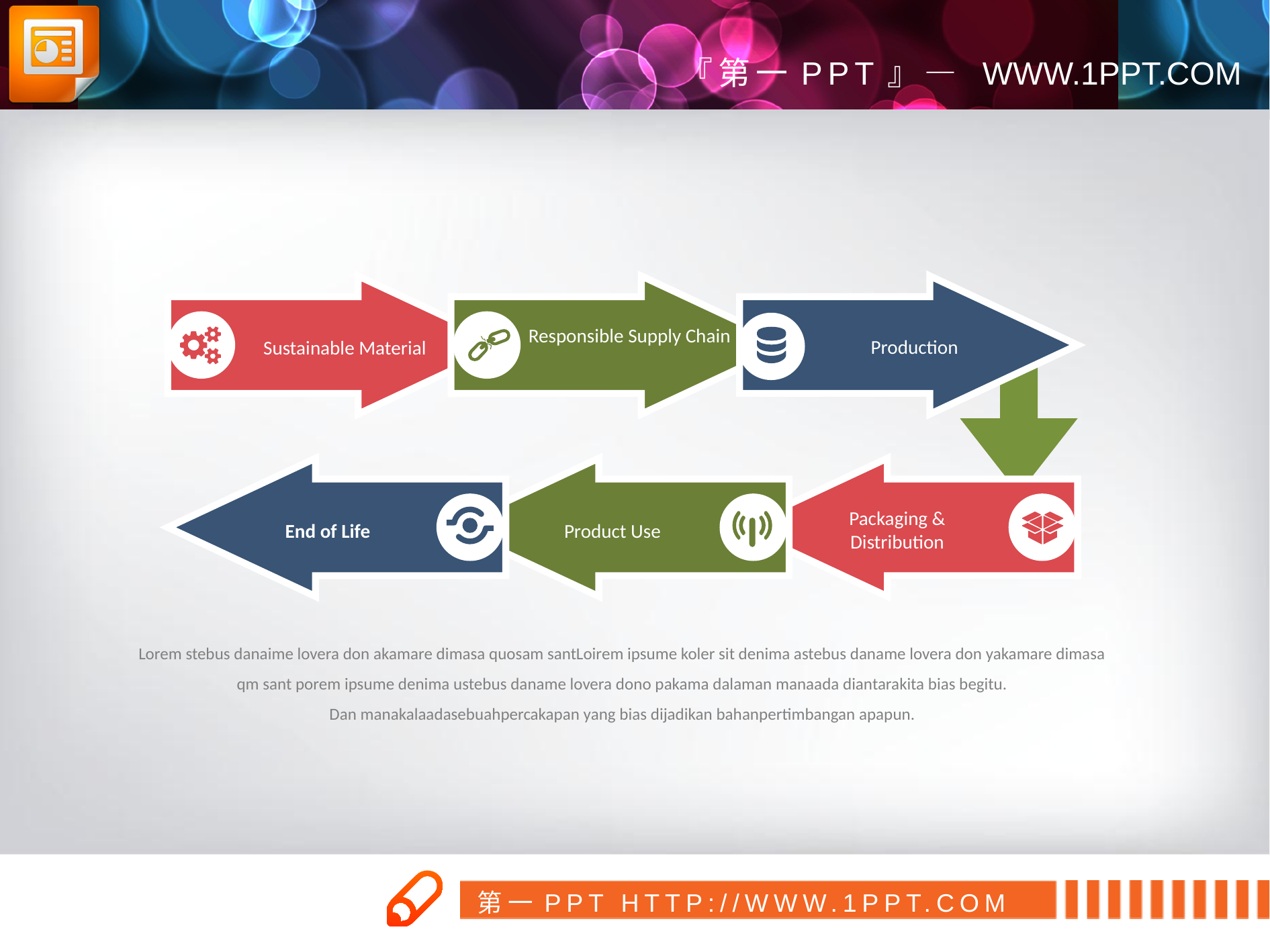

Sustainable Material

Responsible Supply Chain

Production

End of Life

Product Use

Packaging &
Distribution
Lorem stebus danaime lovera don akamare dimasa quosam santLoirem ipsume koler sit denima astebus daname lovera don yakamare dimasa qm sant porem ipsume denima ustebus daname lovera dono pakama dalaman manaada diantarakita bias begitu.
Dan manakalaadasebuahpercakapan yang bias dijadikan bahanpertimbangan apapun.